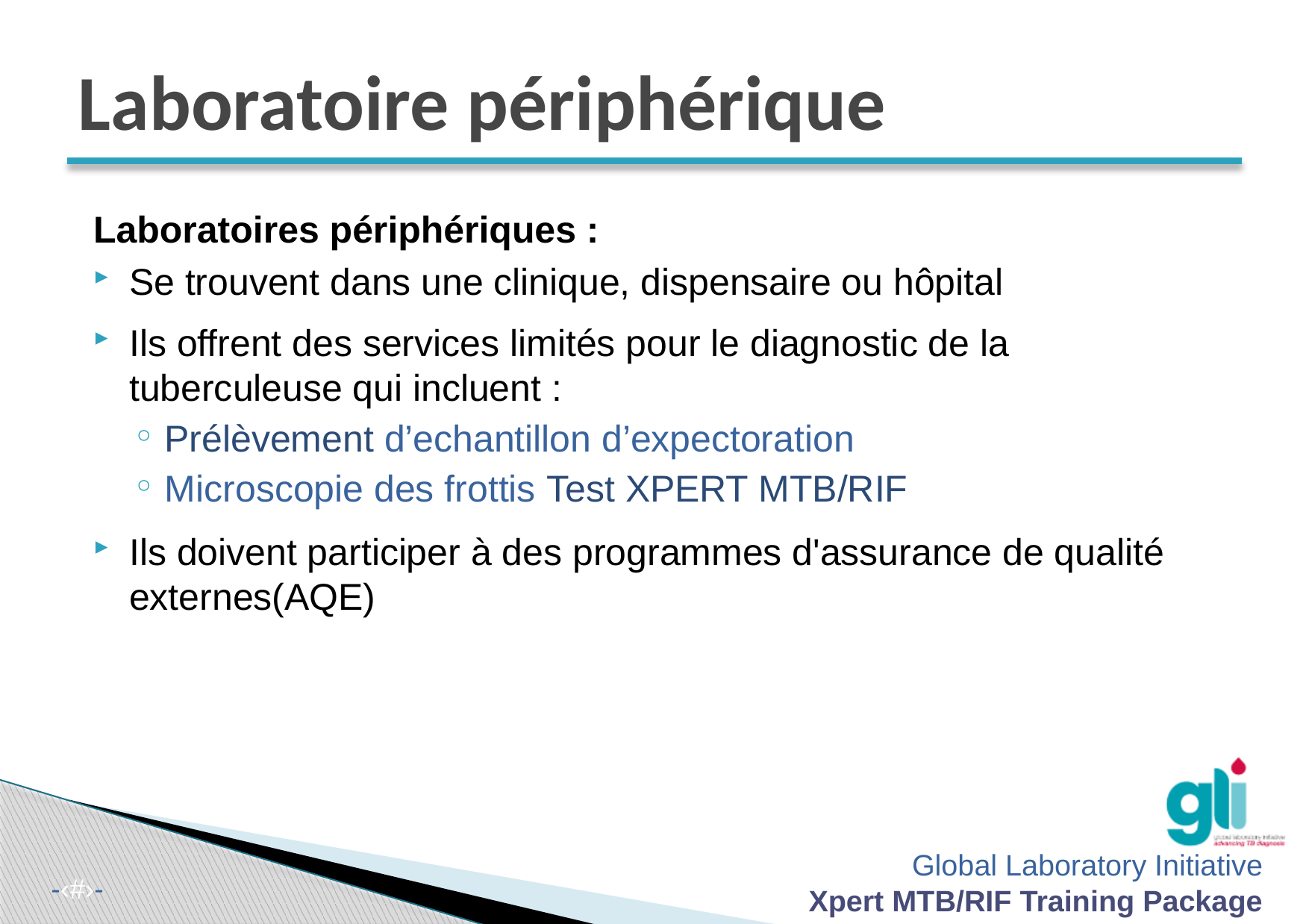

# Laboratoire périphérique
Laboratoires périphériques :
Se trouvent dans une clinique, dispensaire ou hôpital
Ils offrent des services limités pour le diagnostic de la tuberculeuse qui incluent :
Prélèvement d’echantillon d’expectoration
Microscopie des frottis Test XPERT MTB/RIF
Ils doivent participer à des programmes d'assurance de qualité externes(AQE)